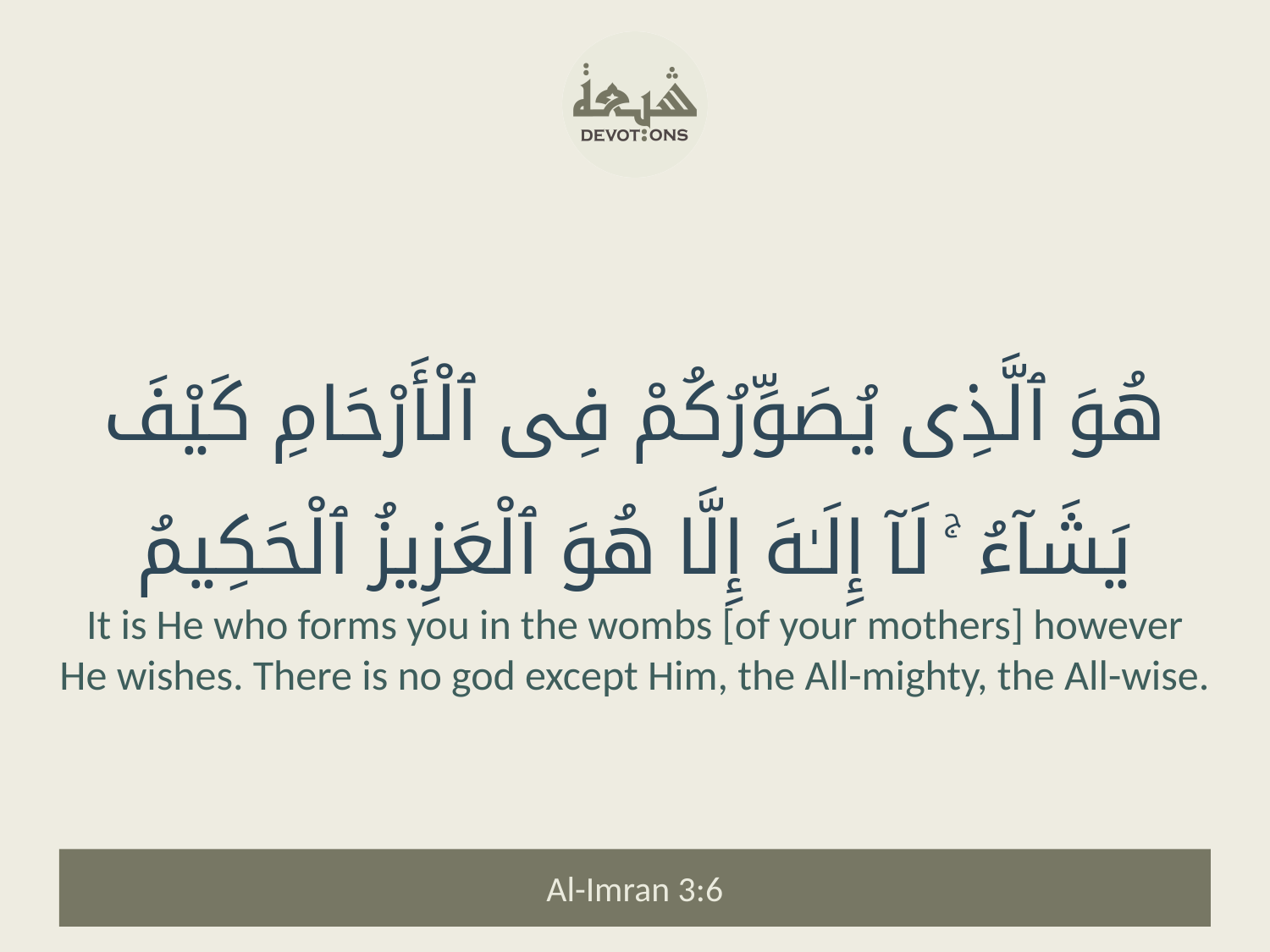

هُوَ ٱلَّذِى يُصَوِّرُكُمْ فِى ٱلْأَرْحَامِ كَيْفَ يَشَآءُ ۚ لَآ إِلَـٰهَ إِلَّا هُوَ ٱلْعَزِيزُ ٱلْحَكِيمُ
It is He who forms you in the wombs [of your mothers] however He wishes. There is no god except Him, the All-mighty, the All-wise.
Al-Imran 3:6